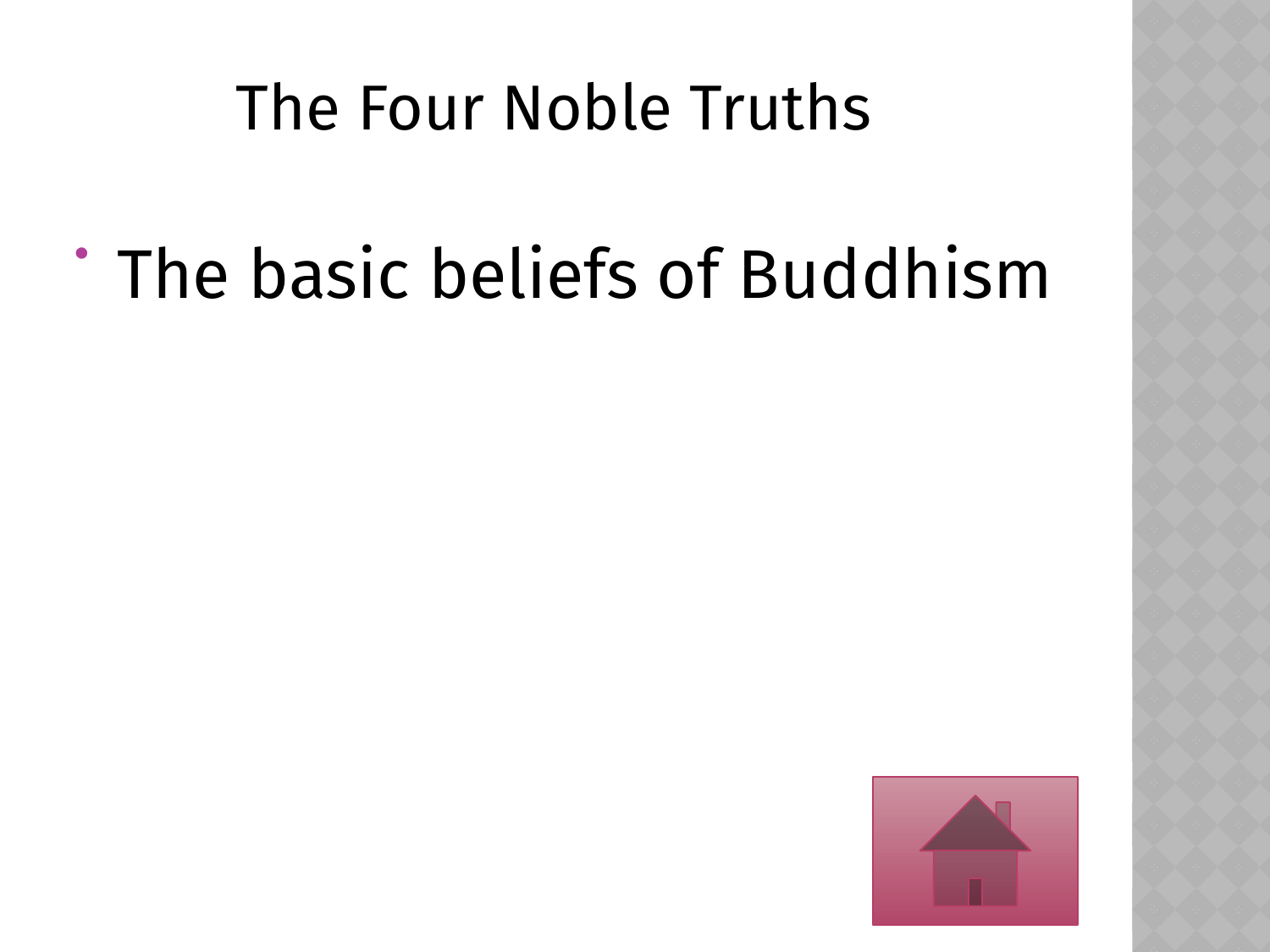

The Four Noble Truths

The basic beliefs of Buddhism